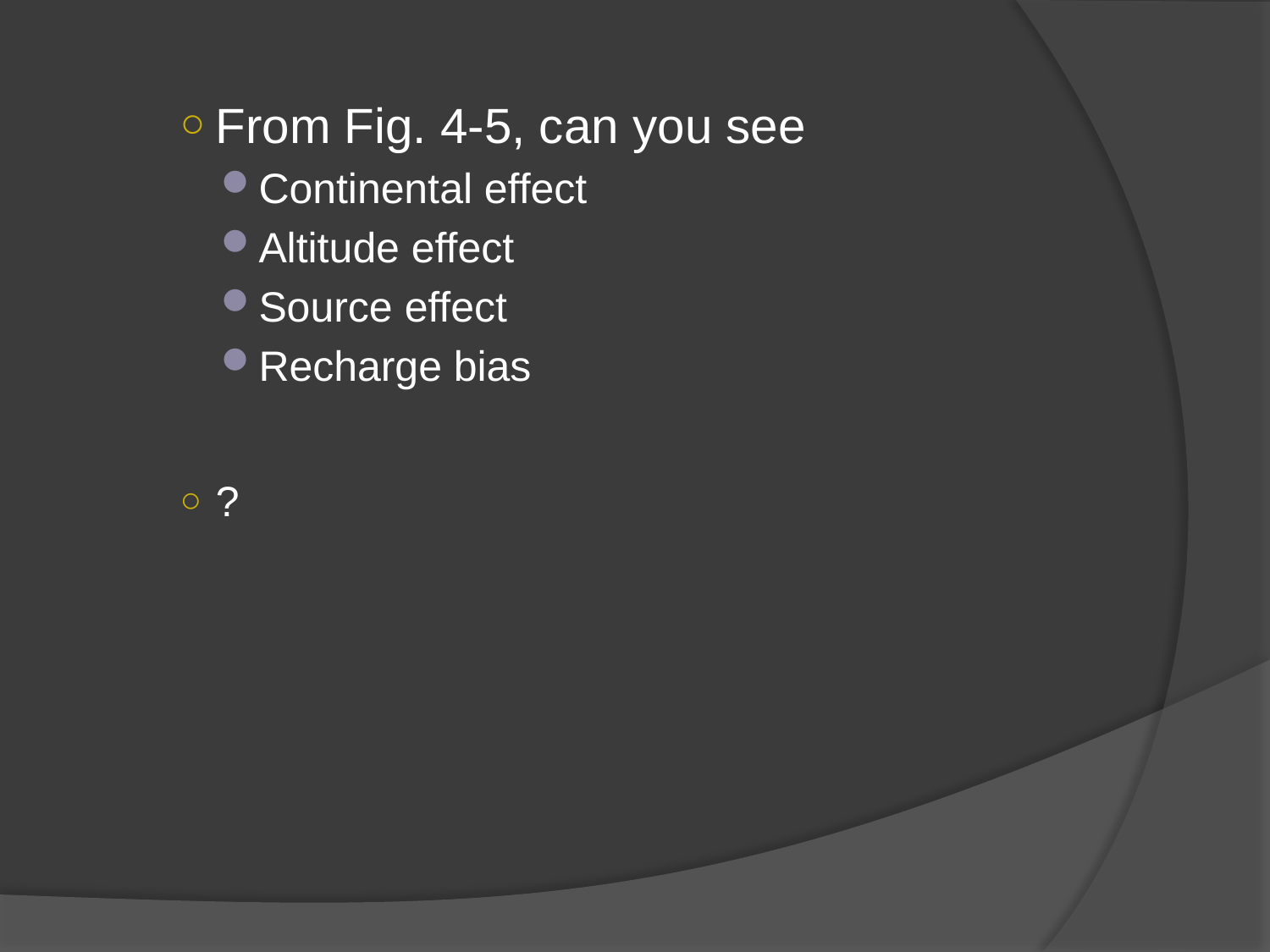

From Fig. 4-5, can you see
Continental effect
Altitude effect
Source effect
Recharge bias

?